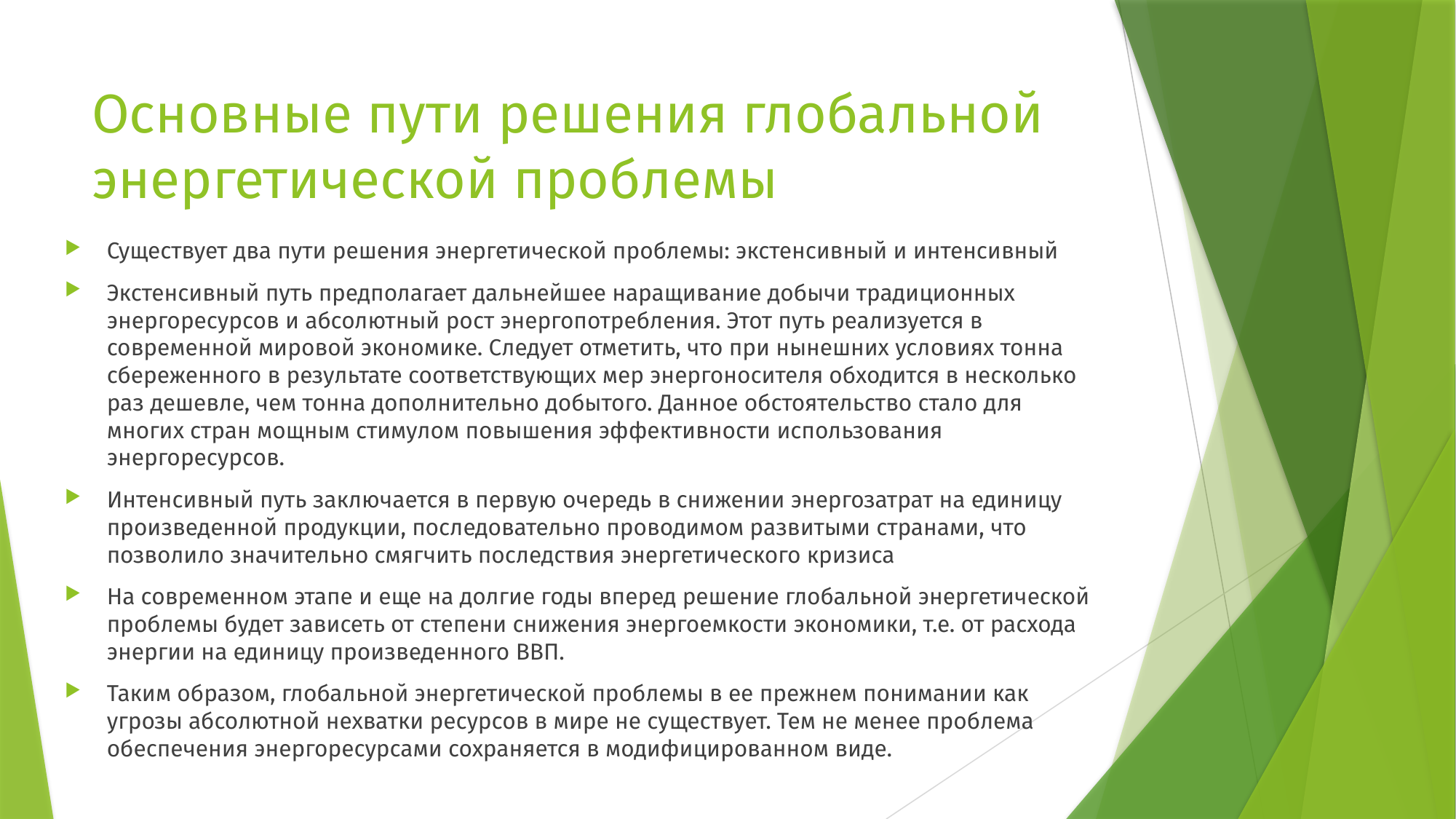

# Основные пути решения глобальной энергетической проблемы
Существует два пути решения энергетической проблемы: экстенсивный и интенсивный
Экстенсивный путь предполагает дальнейшее наращивание добычи традиционных энергоресурсов и абсолютный рост энергопотребления. Этот путь реализуется в современной мировой экономике. Следует отметить, что при нынешних условиях тонна сбереженного в результате соответствующих мер энергоносителя обходится в несколько раз дешевле, чем тонна дополнительно добытого. Данное обстоятельство стало для многих стран мощным стимулом повышения эффективности использования энергоресурсов.
Интенсивный путь заключается в первую очередь в снижении энергозатрат на единицу произведенной продукции, последовательно проводимом развитыми странами, что позволило значительно смягчить последствия энергетического кризиса
На современном этапе и еще на долгие годы вперед решение глобальной энергетической проблемы будет зависеть от степени снижения энергоемкости экономики, т.е. от расхода энергии на единицу произведенного ВВП.
Таким образом, глобальной энергетической проблемы в ее прежнем понимании как угрозы абсолютной нехватки ресурсов в мире не существует. Тем не менее проблема обеспечения энергоресурсами сохраняется в модифицированном виде.